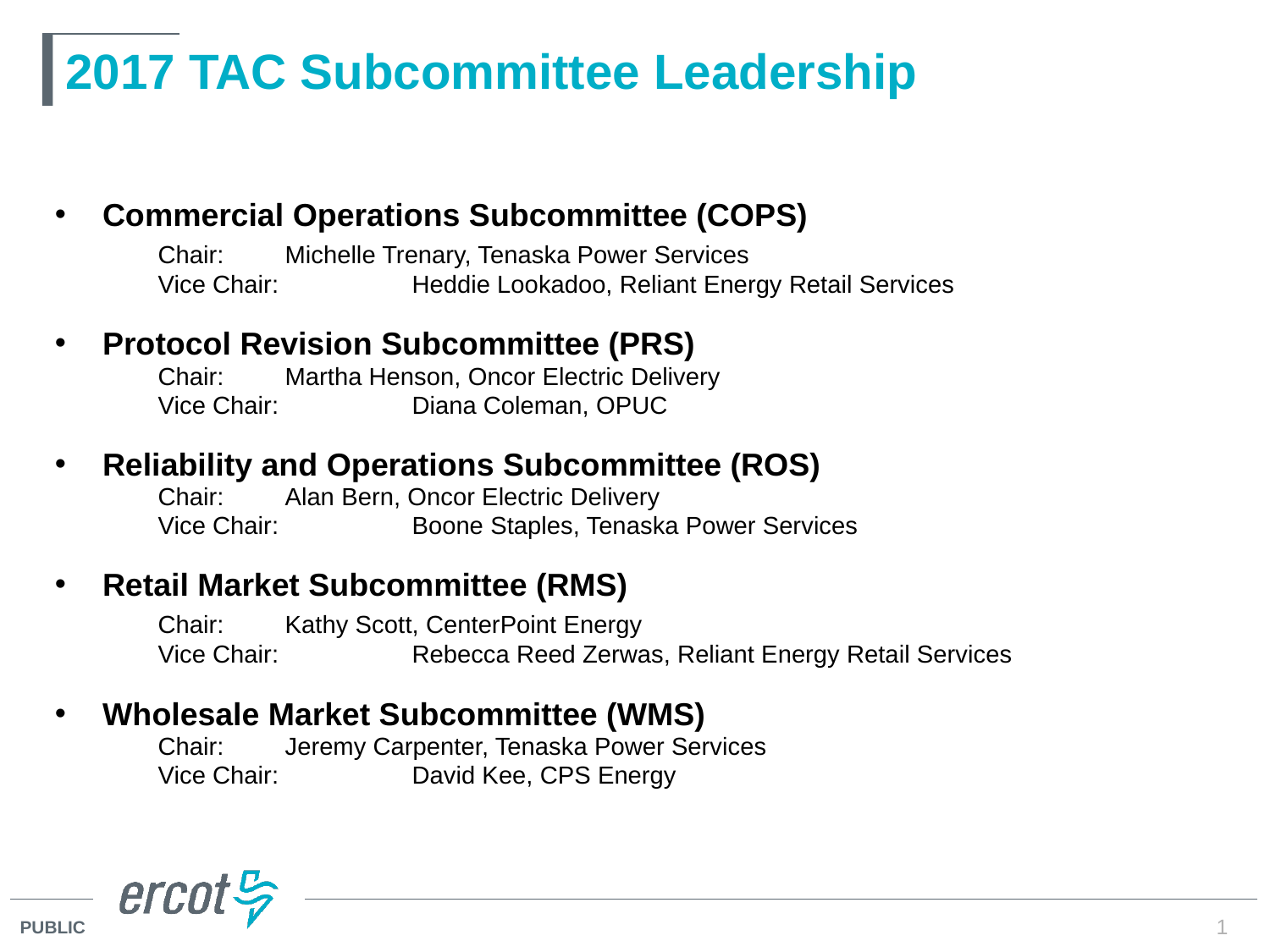

# 2017 TAC Subcommittee Leadership
Commercial Operations Subcommittee (COPS)
	Chair: 	Michelle Trenary, Tenaska Power Services
	Vice Chair: 	Heddie Lookadoo, Reliant Energy Retail Services
Protocol Revision Subcommittee (PRS)
	Chair: 	Martha Henson, Oncor Electric Delivery
	Vice Chair: 	Diana Coleman, OPUC
Reliability and Operations Subcommittee (ROS)
	Chair: 	Alan Bern, Oncor Electric Delivery
	Vice Chair: 	Boone Staples, Tenaska Power Services
Retail Market Subcommittee (RMS)
	Chair: 	Kathy Scott, CenterPoint Energy
	Vice Chair: 	Rebecca Reed Zerwas, Reliant Energy Retail Services
Wholesale Market Subcommittee (WMS)
	Chair: 	Jeremy Carpenter, Tenaska Power Services
	Vice Chair: 	David Kee, CPS Energy
1